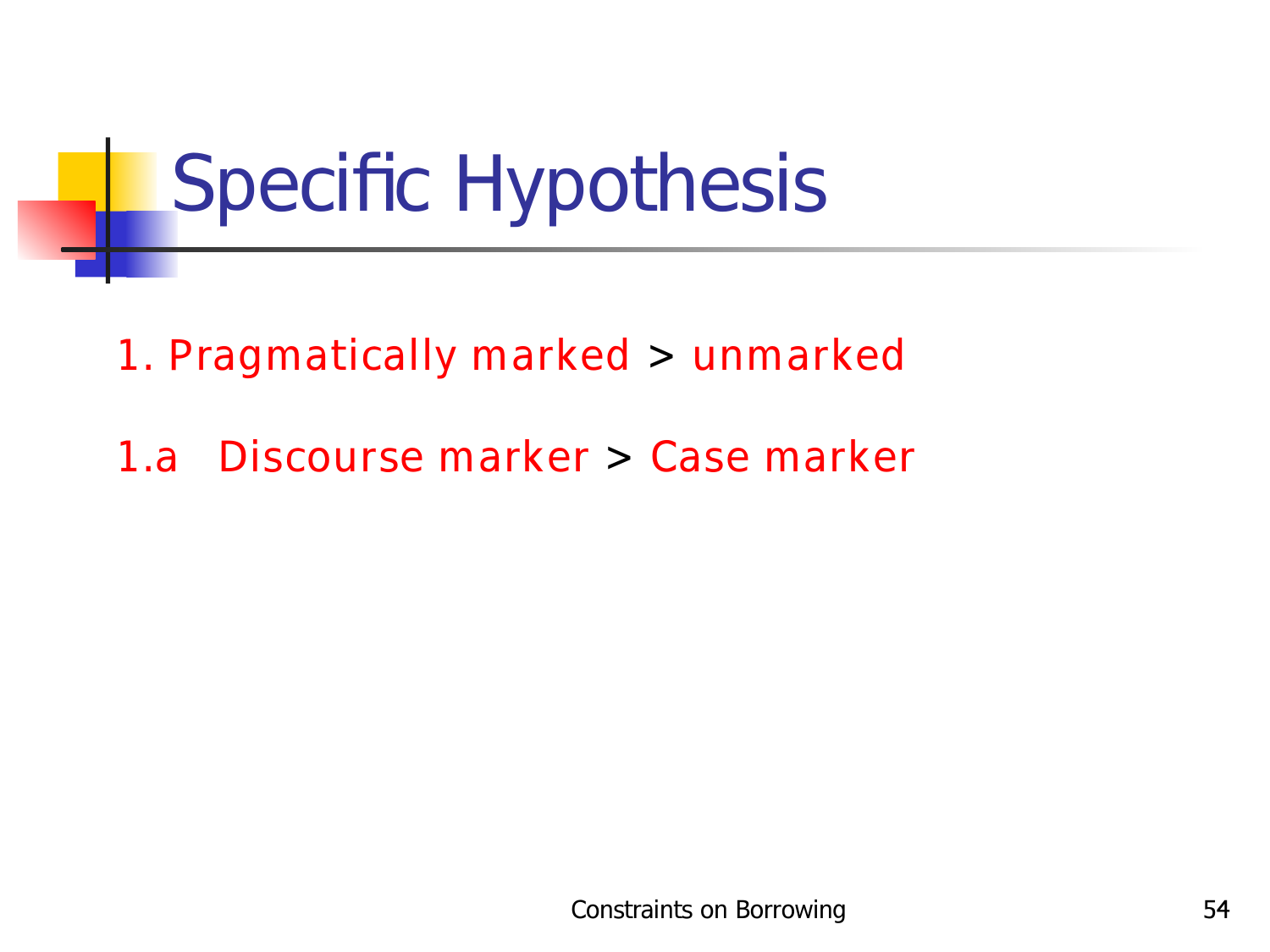

# Specific Hypothesis
1. Pragmatically marked > unmarked

1.a   Discourse marker > Case marker

Constraints on Borrowing
54